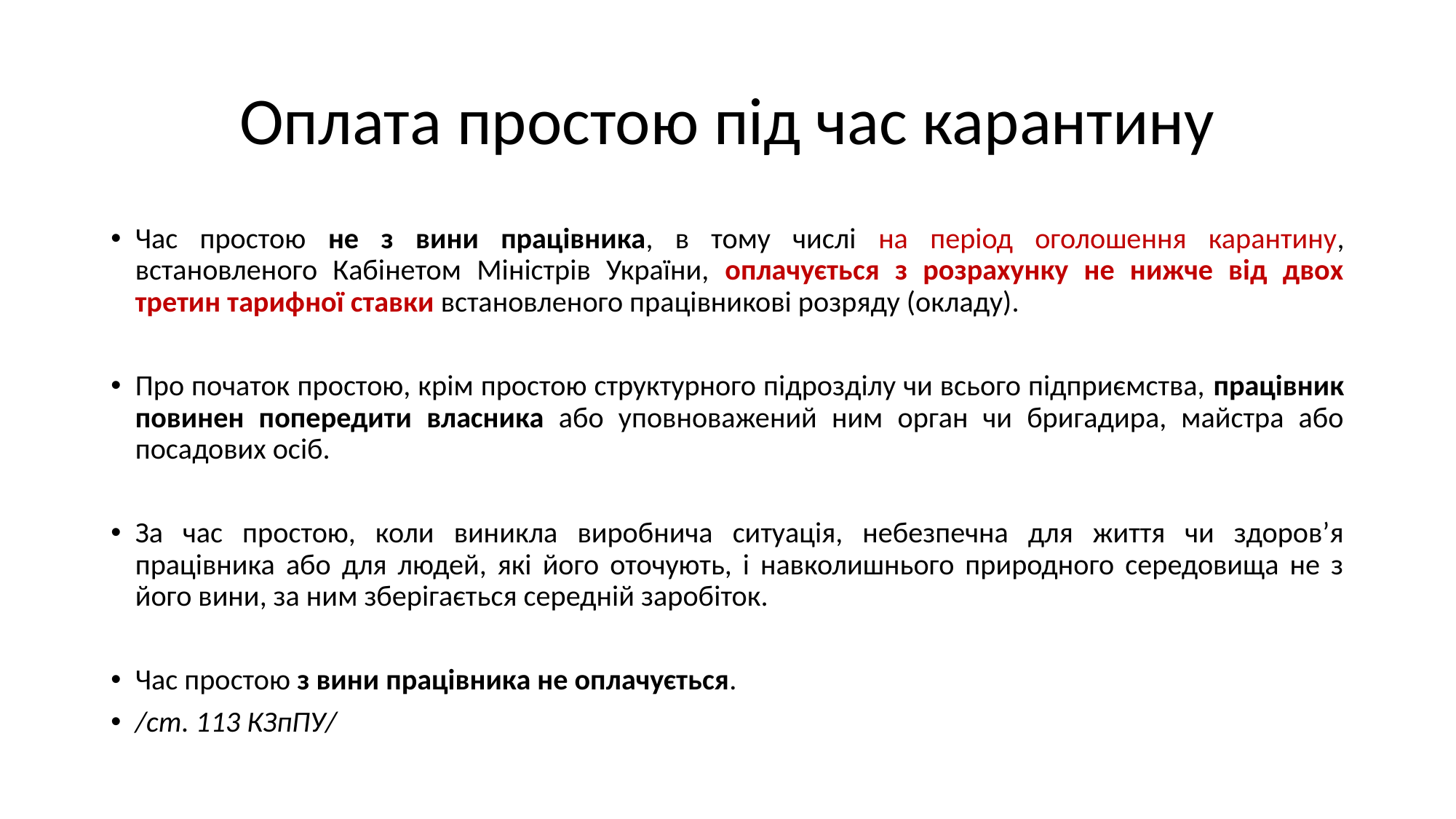

# Оплата простою під час карантину
Час простою не з вини працівника, в тому числі на період оголошення карантину, встановленого Кабінетом Міністрів України, оплачується з розрахунку не нижче від двох третин тарифної ставки встановленого працівникові розряду (окладу).

Про початок простою, крім простою структурного підрозділу чи всього підприємства, працівник повинен попередити власника або уповноважений ним орган чи бригадира, майстра або посадових осіб.

За час простою, коли виникла виробнича ситуація, небезпечна для життя чи здоров’я працівника або для людей, які його оточують, і навколишнього природного середовища не з його вини, за ним зберігається середній заробіток.

Час простою з вини працівника не оплачується.
/ст. 113 КЗпПУ/